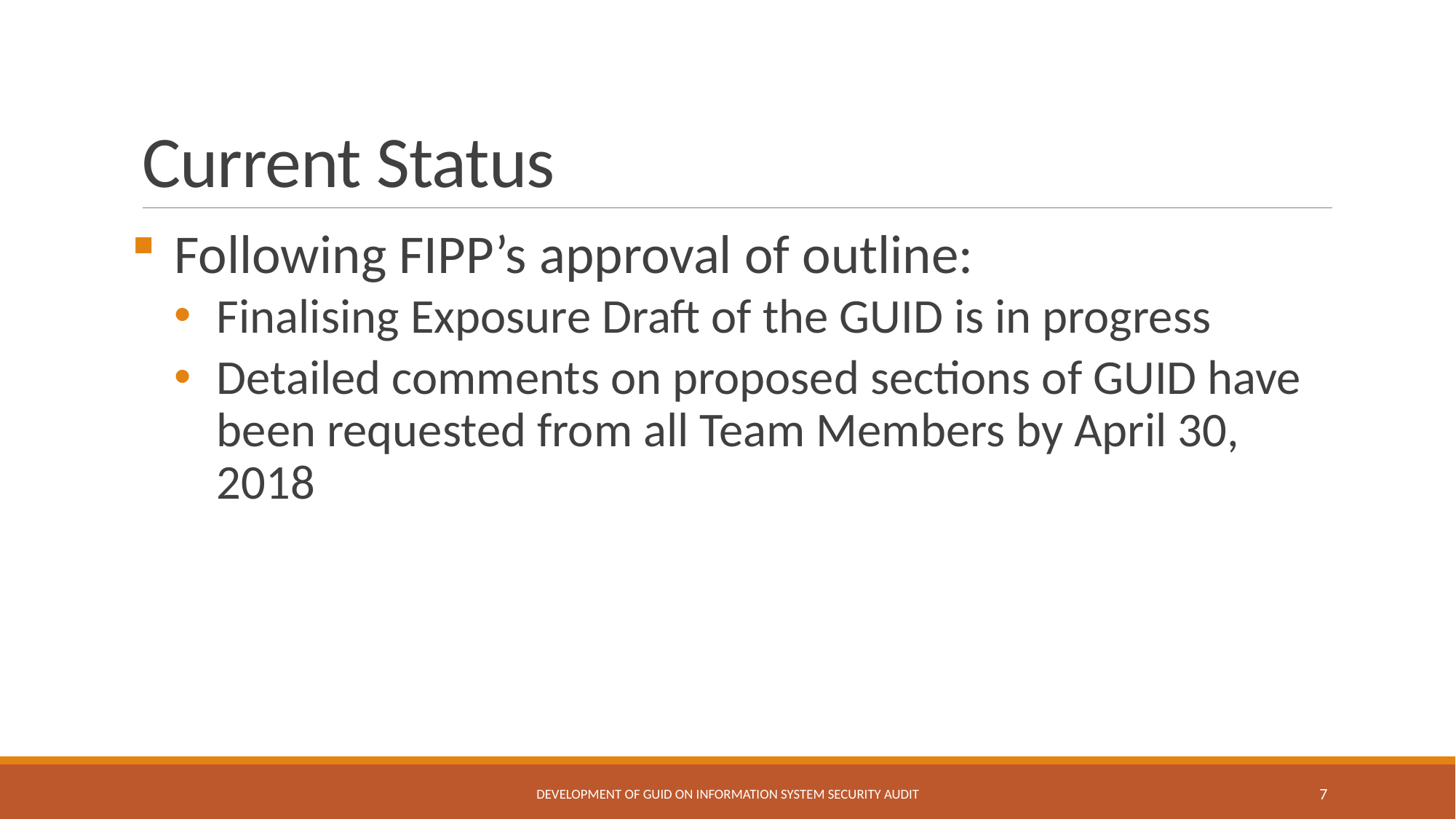

# Current Status
Following FIPP’s approval of outline:
Finalising Exposure Draft of the GUID is in progress
Detailed comments on proposed sections of GUID have been requested from all Team Members by April 30, 2018

Development of GUID on Information System Security Audit
7